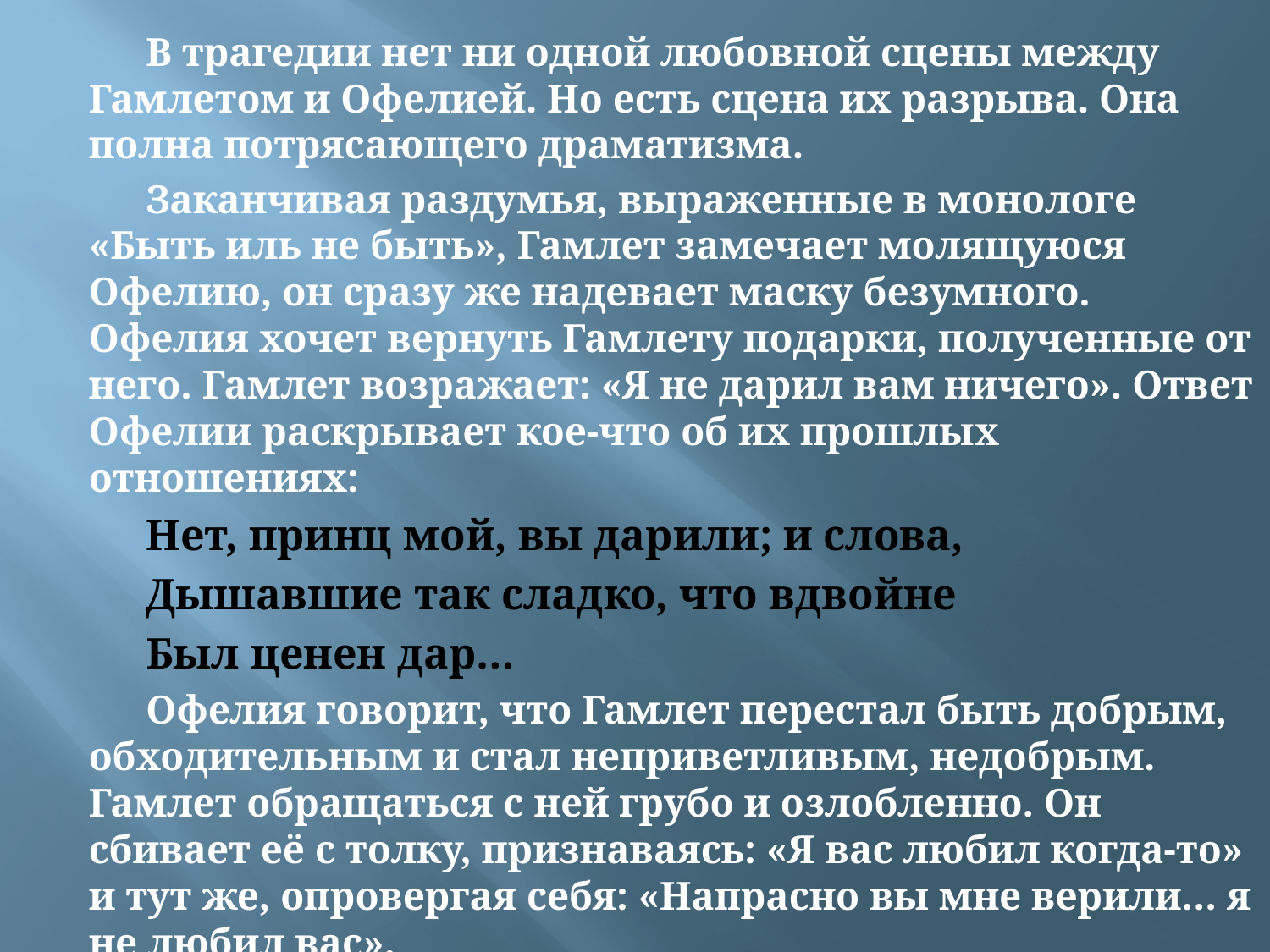

В трагедии нет ни одной любовной сцены между Гамлетом и Офелией. Но есть сцена их разрыва. Она полна потрясающего драматизма.
Заканчивая раздумья, выраженные в монологе «Быть иль не быть», Гамлет замечает молящуюся Офелию, он сразу же надевает маску безумного. Офелия хочет вернуть Гамлету подарки, полученные от него. Гамлет возражает: «Я не дарил вам ничего». Ответ Офелии раскрывает кое-что об их прошлых отношениях:
Нет, принц мой, вы дарили; и слова,
Дышавшие так сладко, что вдвойне
Был ценен дар…
Офелия говорит, что Гамлет перестал быть добрым, обходительным и стал неприветливым, недобрым. Гамлет обращаться с ней грубо и озлобленно. Он сбивает её с толку, признаваясь: «Я вас любил когда-то»  и тут же, опровергая себя: «Напрасно вы мне верили… я не любил вас».